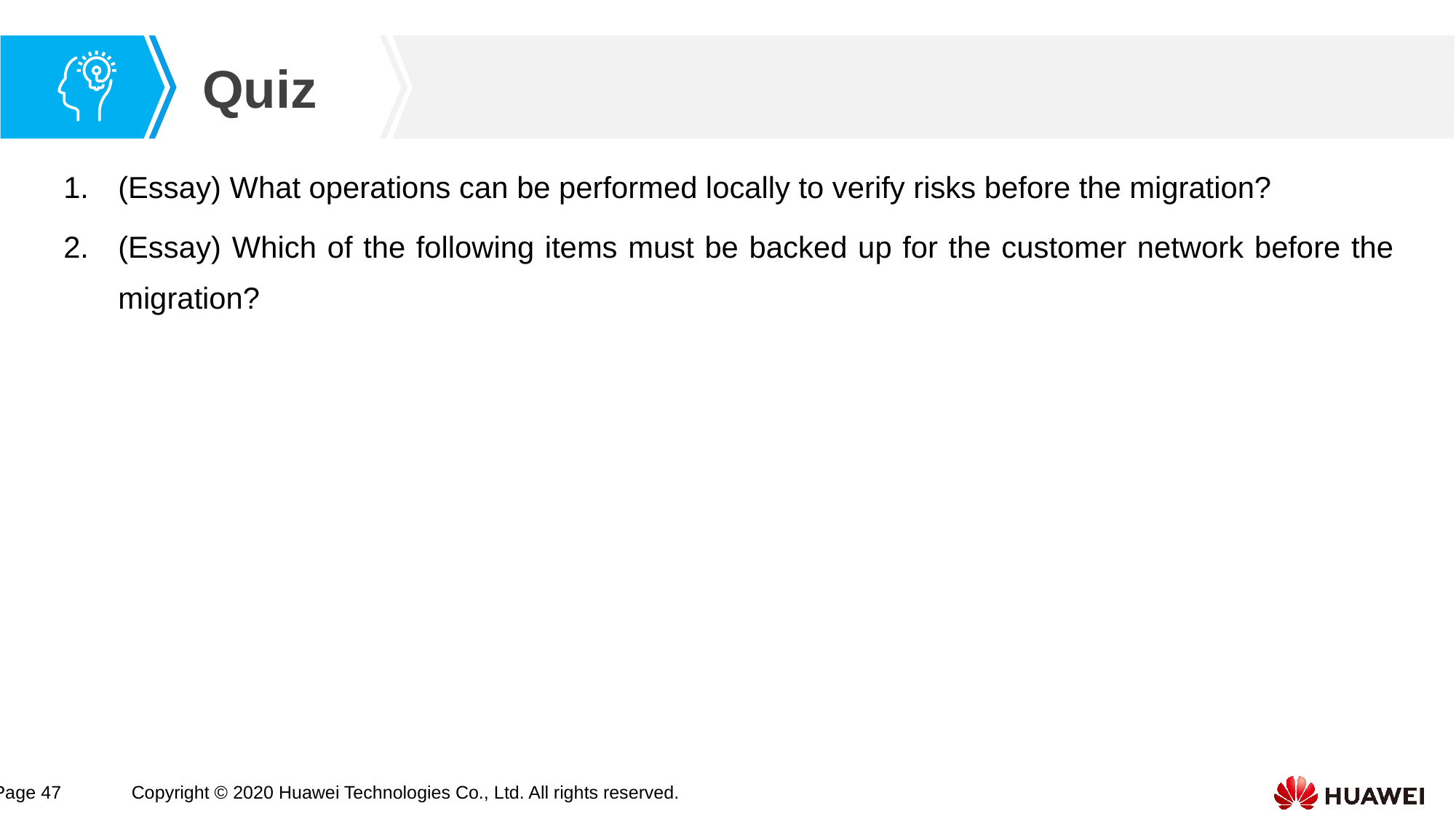

(Essay) What operations can be performed locally to verify risks before the migration?
(Essay) Which of the following items must be backed up for the customer network before the migration?